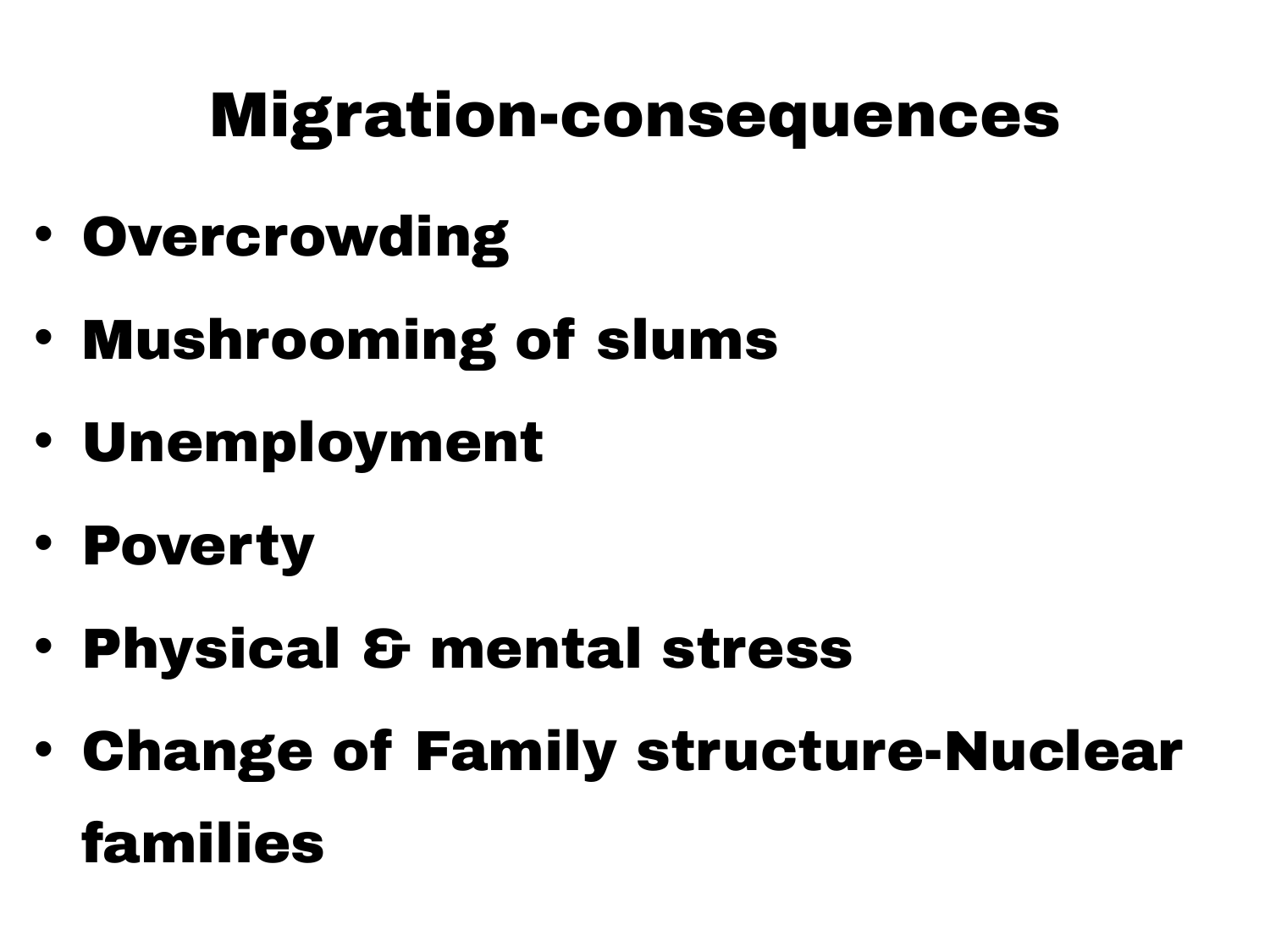

Migration-consequences
Overcrowding
Mushrooming of slums
Unemployment
Poverty
Physical & mental stress
Change of Family structure-Nuclear families